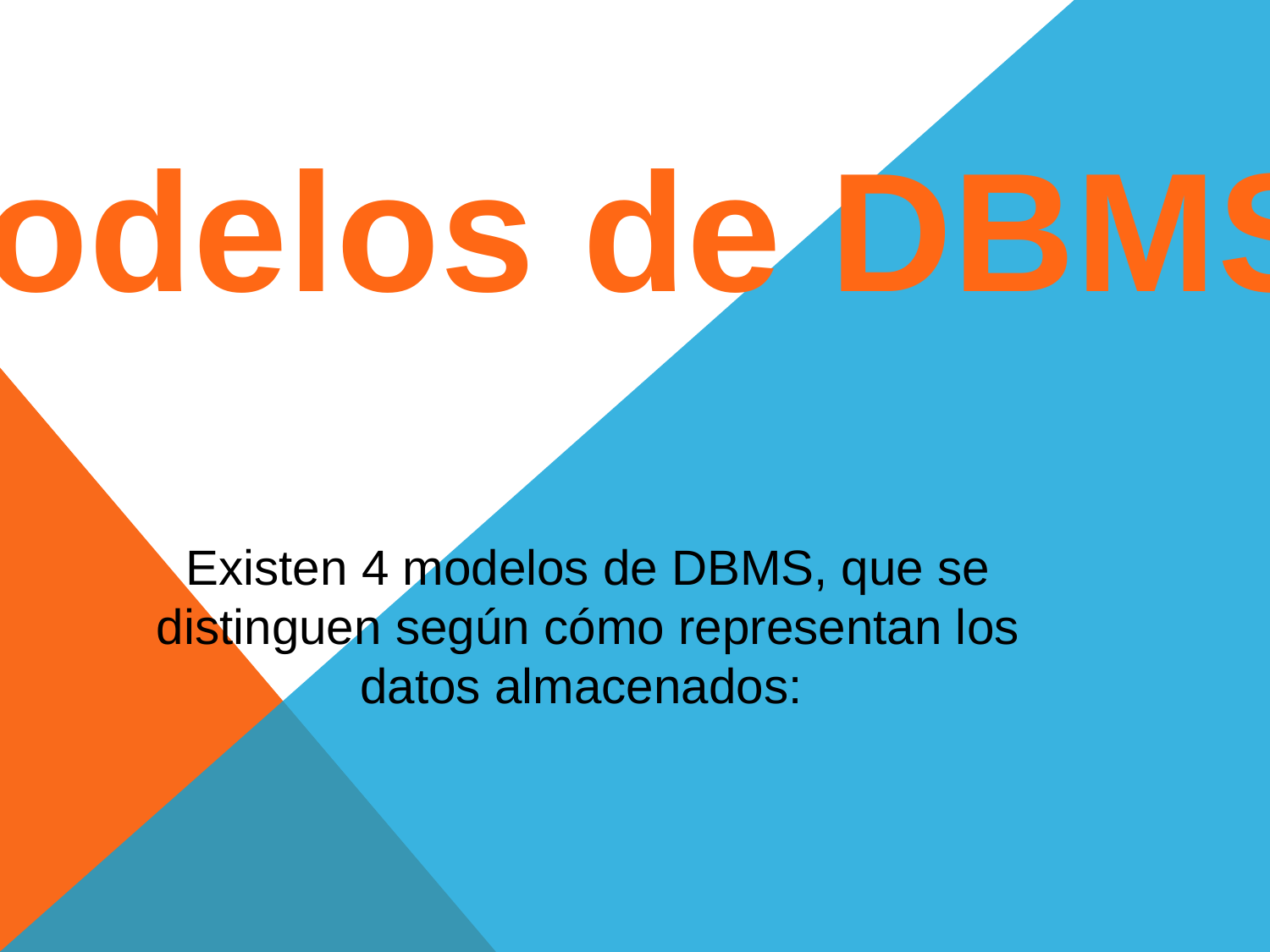

Modelos de DBMS
Existen 4 modelos de DBMS, que se distinguen según cómo representan los datos almacenados: